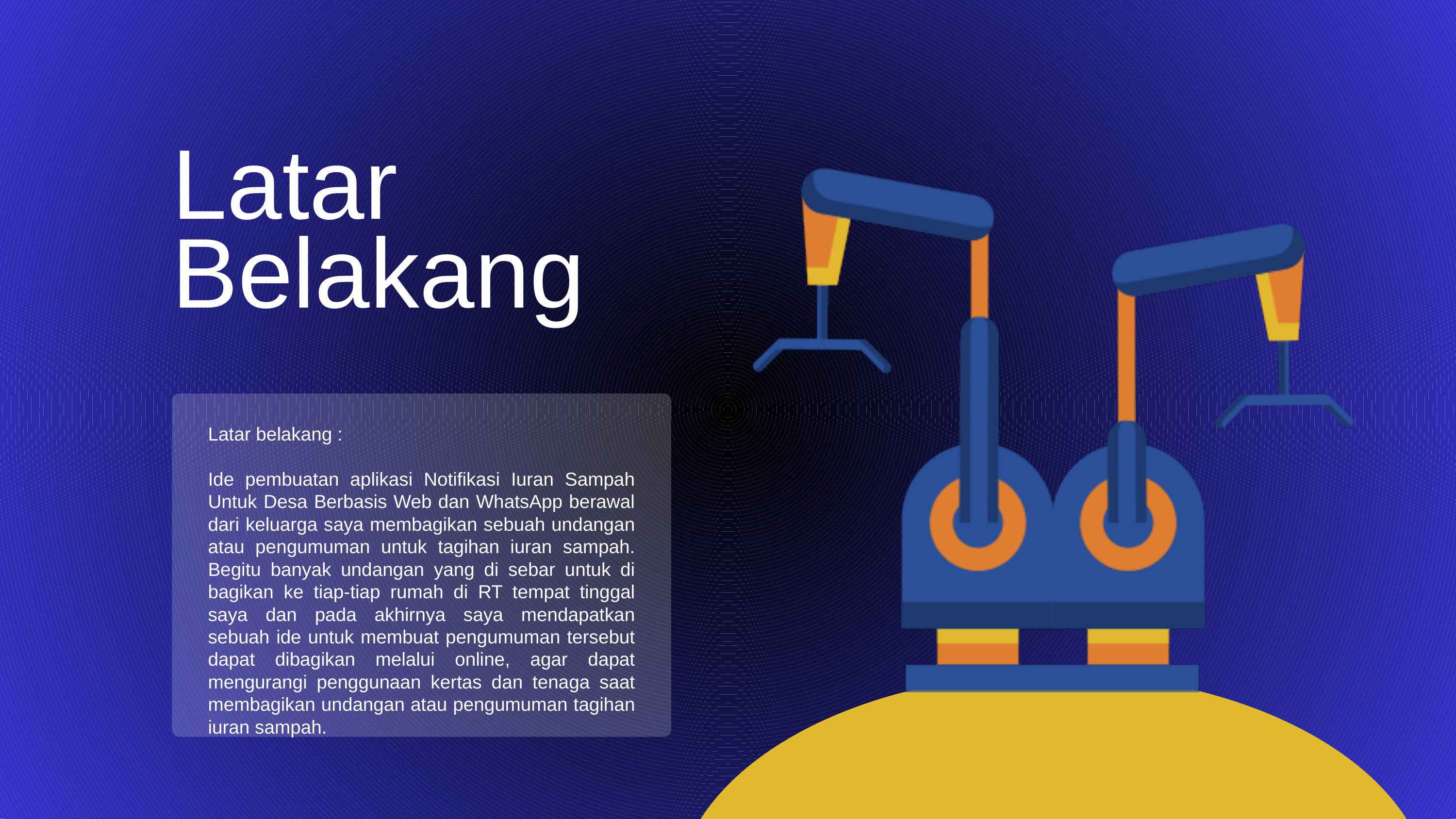

Latar Belakang

Latar belakang :

Ide pembuatan aplikasi Notifikasi Iuran Sampah Untuk Desa Berbasis Web dan WhatsApp berawal dari keluarga saya membagikan sebuah undangan atau pengumuman untuk tagihan iuran sampah. Begitu banyak undangan yang di sebar untuk di bagikan ke tiap-tiap rumah di RT tempat tinggal saya dan pada akhirnya saya mendapatkan sebuah ide untuk membuat pengumuman tersebut dapat dibagikan melalui online, agar dapat mengurangi penggunaan kertas dan tenaga saat membagikan undangan atau pengumuman tagihan iuran sampah.